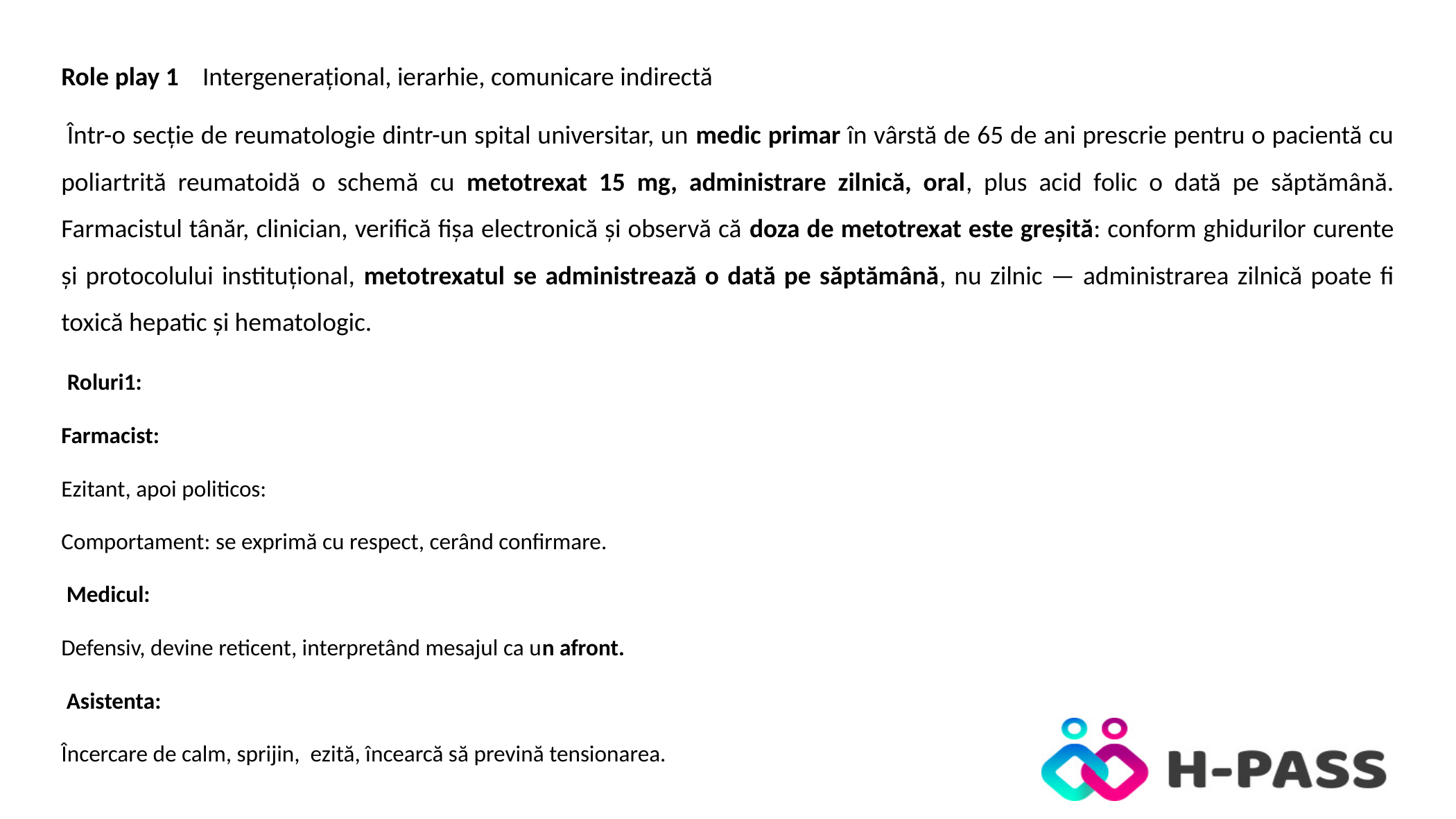

Role play 1    Intergenerațional, ierarhie, comunicare indirectă
 Într-o secție de reumatologie dintr-un spital universitar, un medic primar în vârstă de 65 de ani prescrie pentru o pacientă cu poliartrită reumatoidă o schemă cu metotrexat 15 mg, administrare zilnică, oral, plus acid folic o dată pe săptămână. Farmacistul tânăr, clinician, verifică fișa electronică și observă că doza de metotrexat este greșită: conform ghidurilor curente și protocolului instituțional, metotrexatul se administrează o dată pe săptămână, nu zilnic — administrarea zilnică poate fi toxică hepatic și hematologic.
 Roluri1:
Farmacist:
Ezitant, apoi politicos:
Comportament: se exprimă cu respect, cerând confirmare.
 Medicul:
Defensiv, devine reticent, interpretând mesajul ca un afront.
 Asistenta:
Încercare de calm, sprijin,  ezită, încearcă să prevină tensionarea.